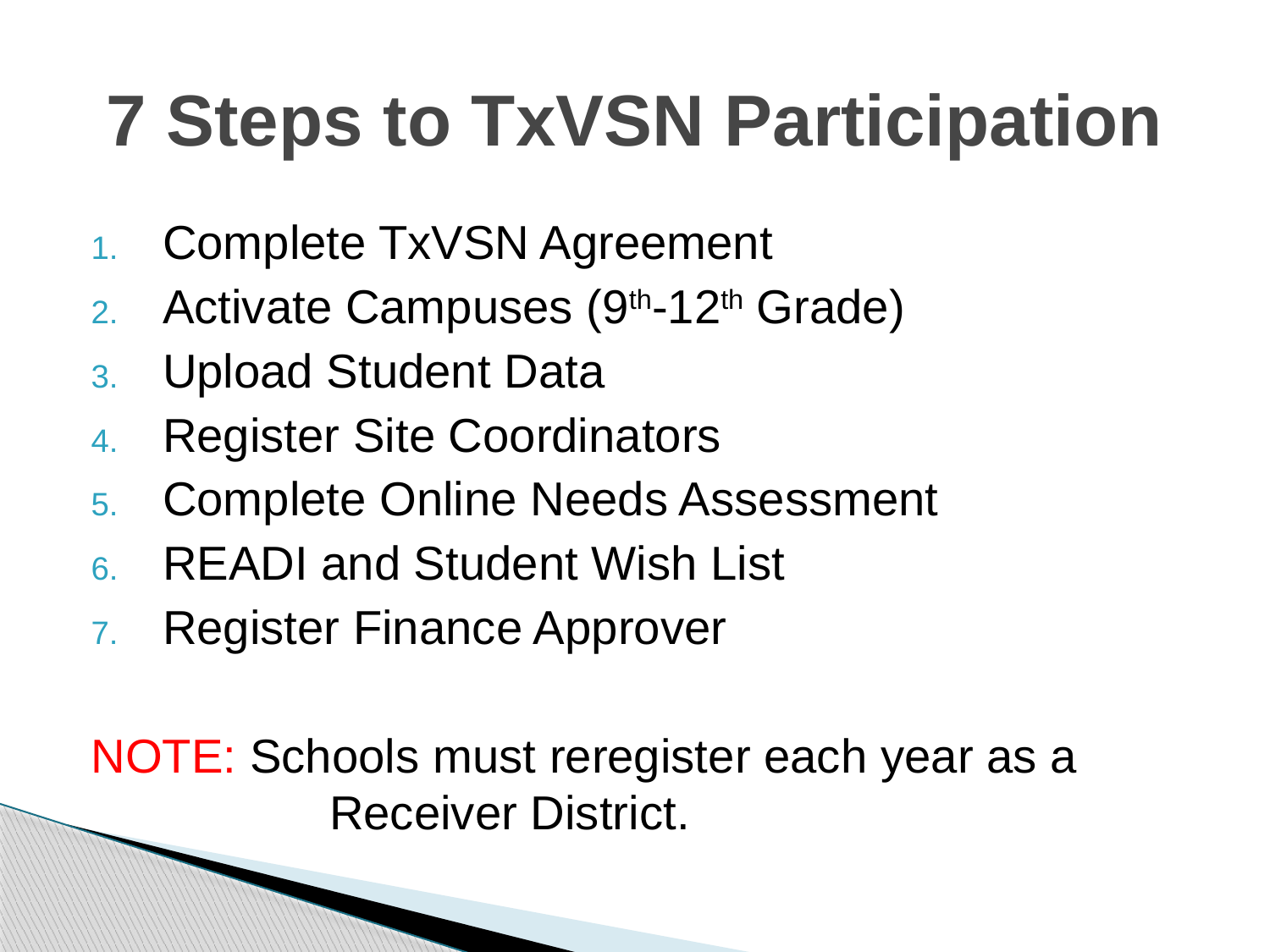

# 7 Steps to TxVSN Participation
Complete TxVSN Agreement
Activate Campuses (9th-12th Grade)
Upload Student Data
Register Site Coordinators
Complete Online Needs Assessment
READI and Student Wish List
Register Finance Approver

NOTE: Schools must reregister each year as a
	   Receiver District.